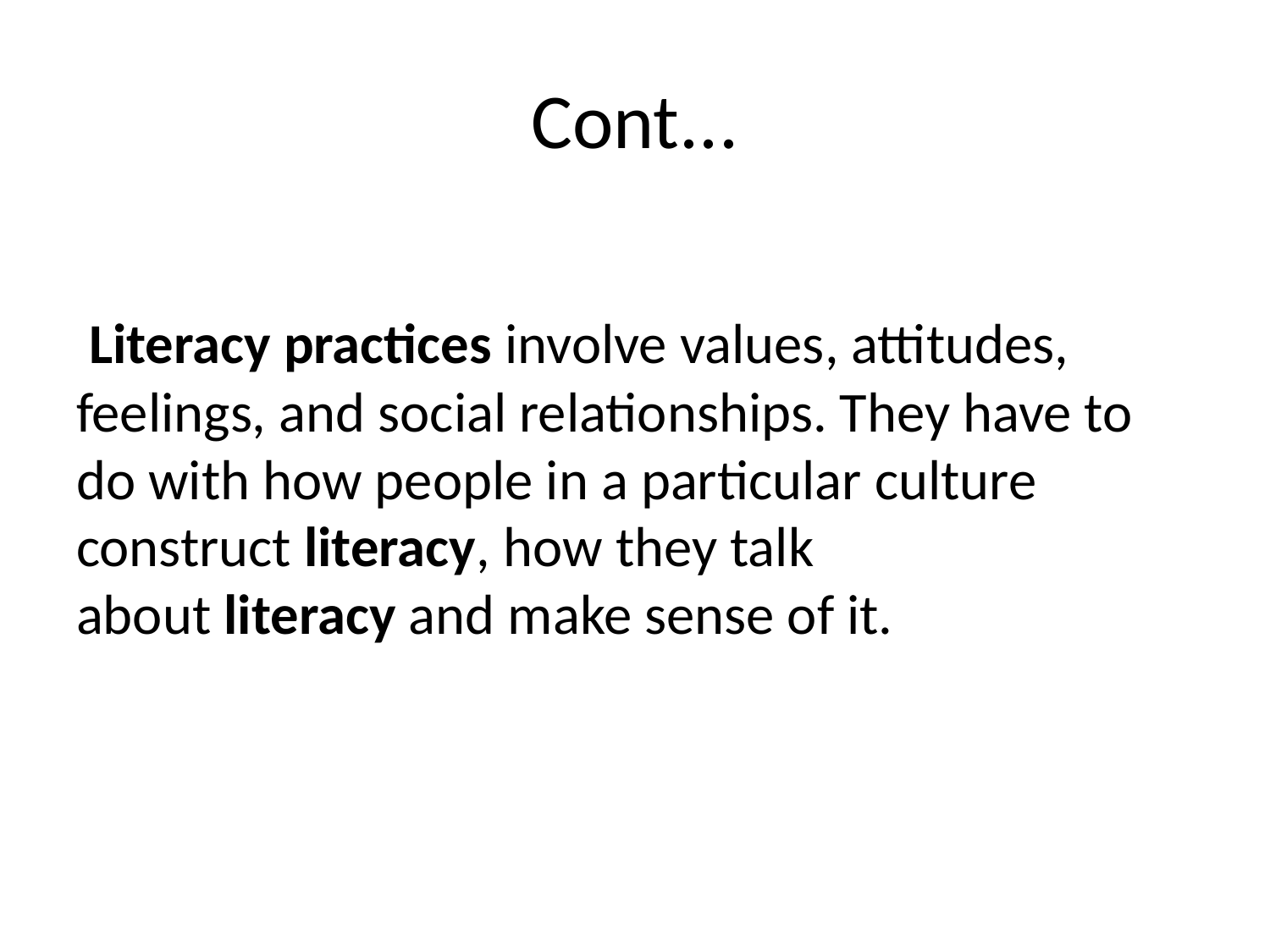

# Cont...

 Literacy practices involve values, attitudes, feelings, and social relationships. They have to do with how people in a particular culture construct literacy, how they talk about literacy and make sense of it.